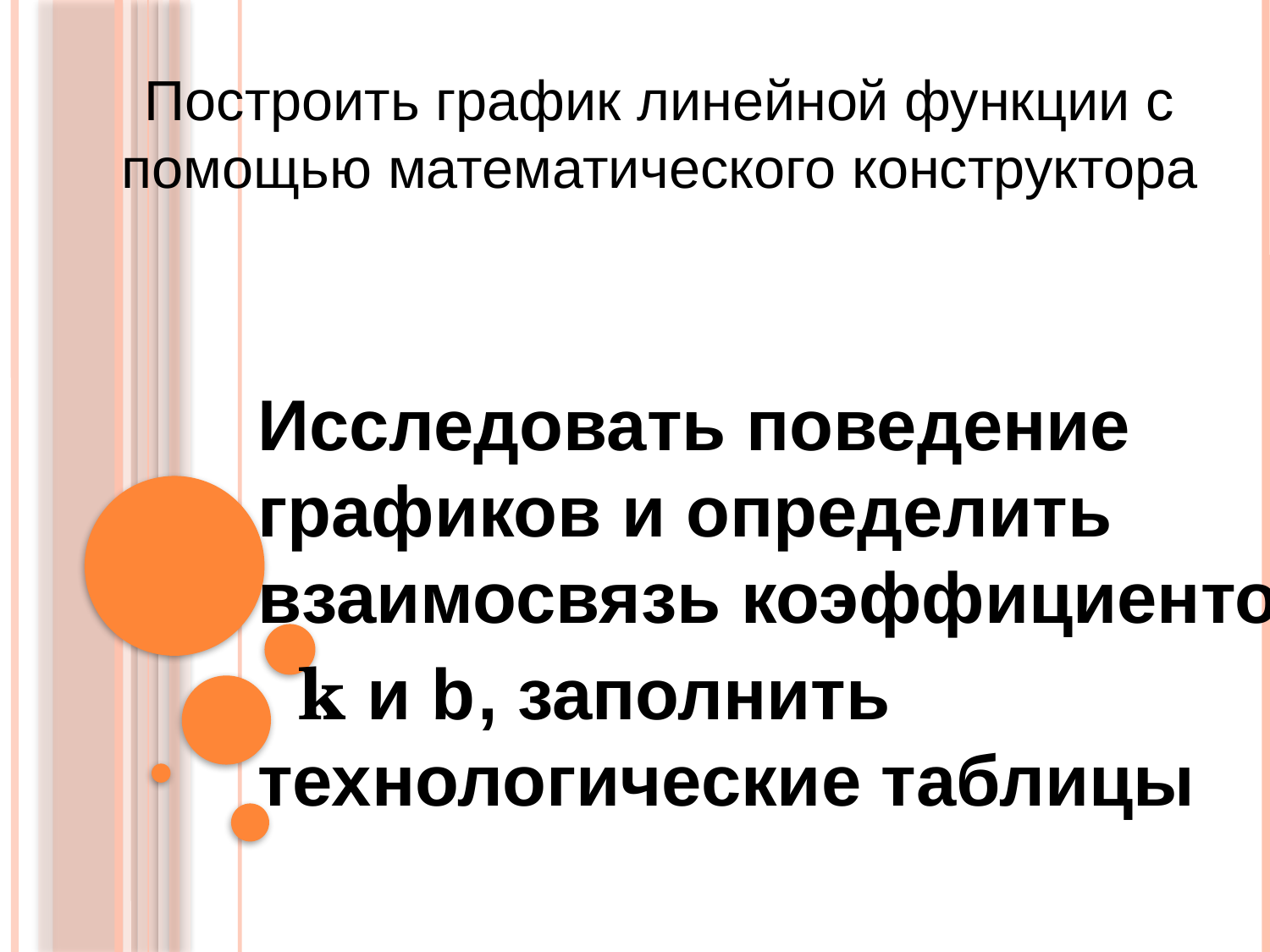

# Построить график линейной функции с помощью математического конструктора

Исследовать поведение графиков и определить взаимосвязь коэффициентов
  k и b, заполнить технологические таблицы